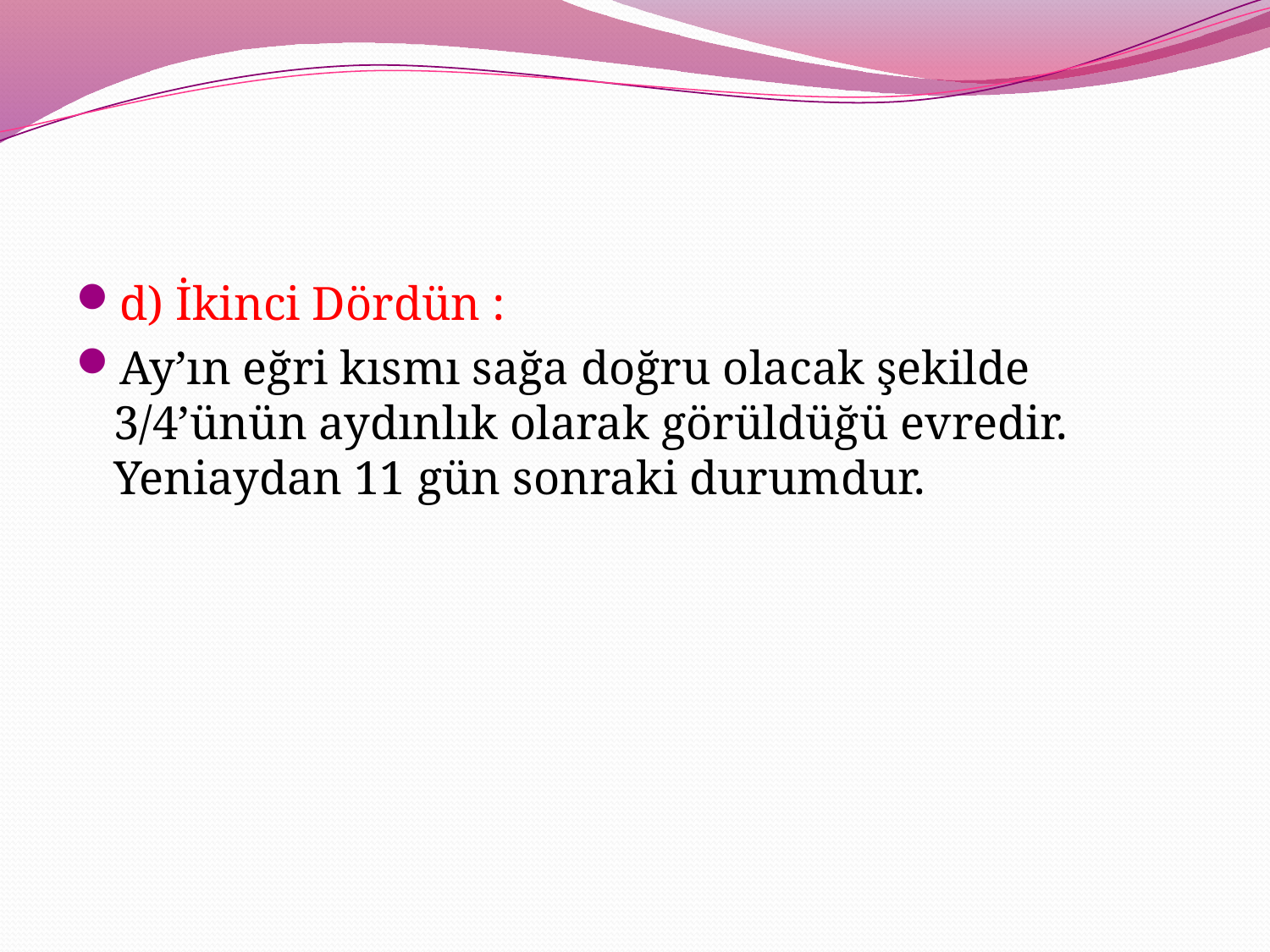

d) İkinci Dördün :
Ay’ın eğri kısmı sağa doğru olacak şekilde 3/4’ünün aydınlık olarak görüldüğü evredir. Yeniaydan 11 gün sonraki durumdur.